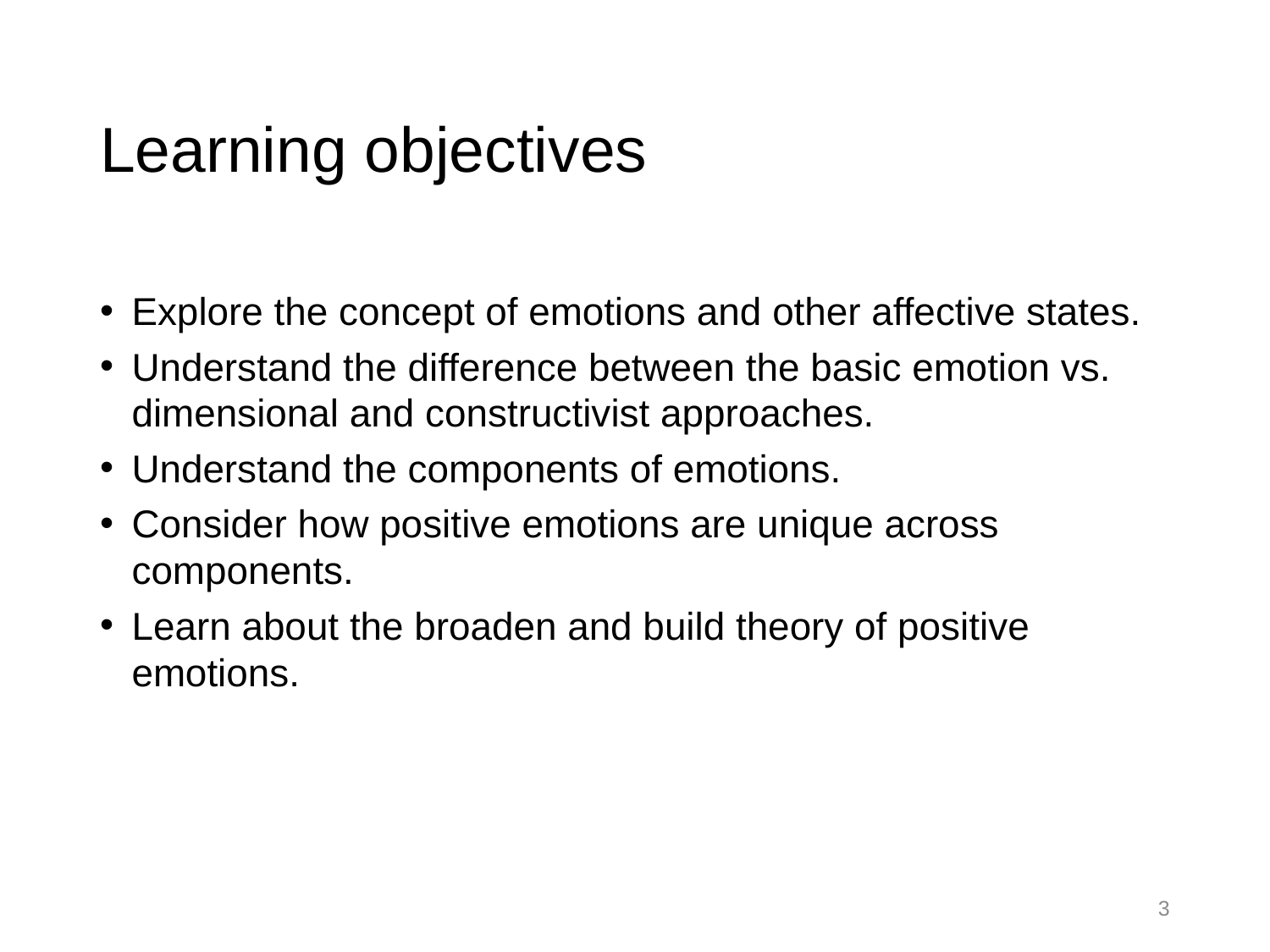

# Learning objectives
Explore the concept of emotions and other affective states.
Understand the difference between the basic emotion vs. dimensional and constructivist approaches.
Understand the components of emotions.
Consider how positive emotions are unique across components.
Learn about the broaden and build theory of positive emotions.
3